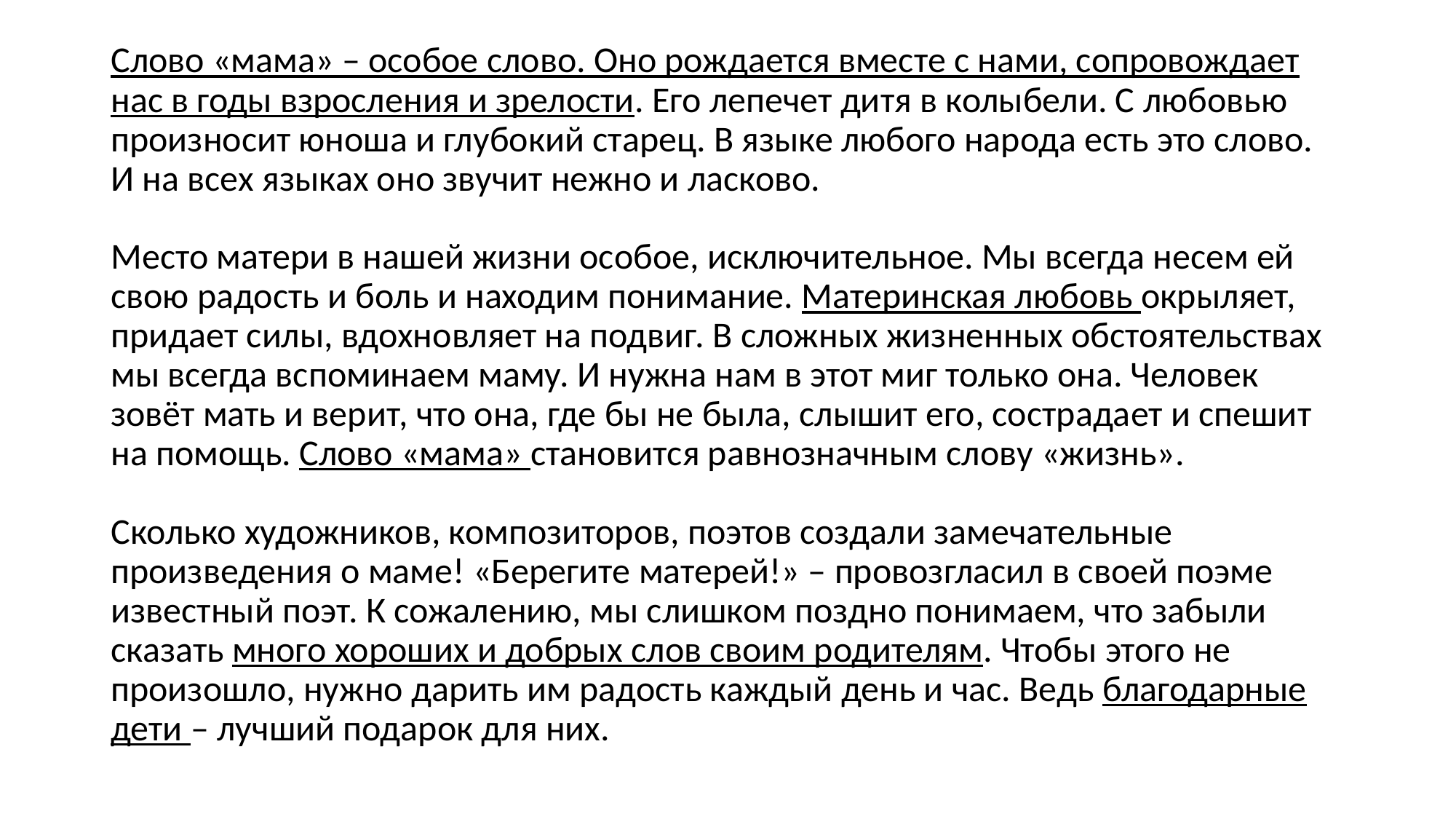

# Слово «мама» – особое слово. Оно рождается вместе с нами, сопровождает нас в годы взросления и зрелости. Его лепечет дитя в колыбели. С любовью произносит юноша и глубокий старец. В языке любого народа есть это слово. И на всех языках оно звучит нежно и ласково. Место матери в нашей жизни особое, исключительное. Мы всегда несем ей свою радость и боль и находим понимание. Материнская любовь окрыляет, придает силы, вдохновляет на подвиг. В сложных жизненных обстоятельствах мы всегда вспоминаем маму. И нужна нам в этот миг только она. Человек зовёт мать и верит, что она, где бы не была, слышит его, сострадает и спешит на помощь. Слово «мама» становится равнозначным слову «жизнь». Сколько художников, композиторов, поэтов создали замечательные произведения о маме! «Берегите матерей!» – провозгласил в своей поэме известный поэт. К сожалению, мы слишком поздно понимаем, что забыли сказать много хороших и добрых слов своим родителям. Чтобы этого не произошло, нужно дарить им радость каждый день и час. Ведь благодарные дети – лучший подарок для них.